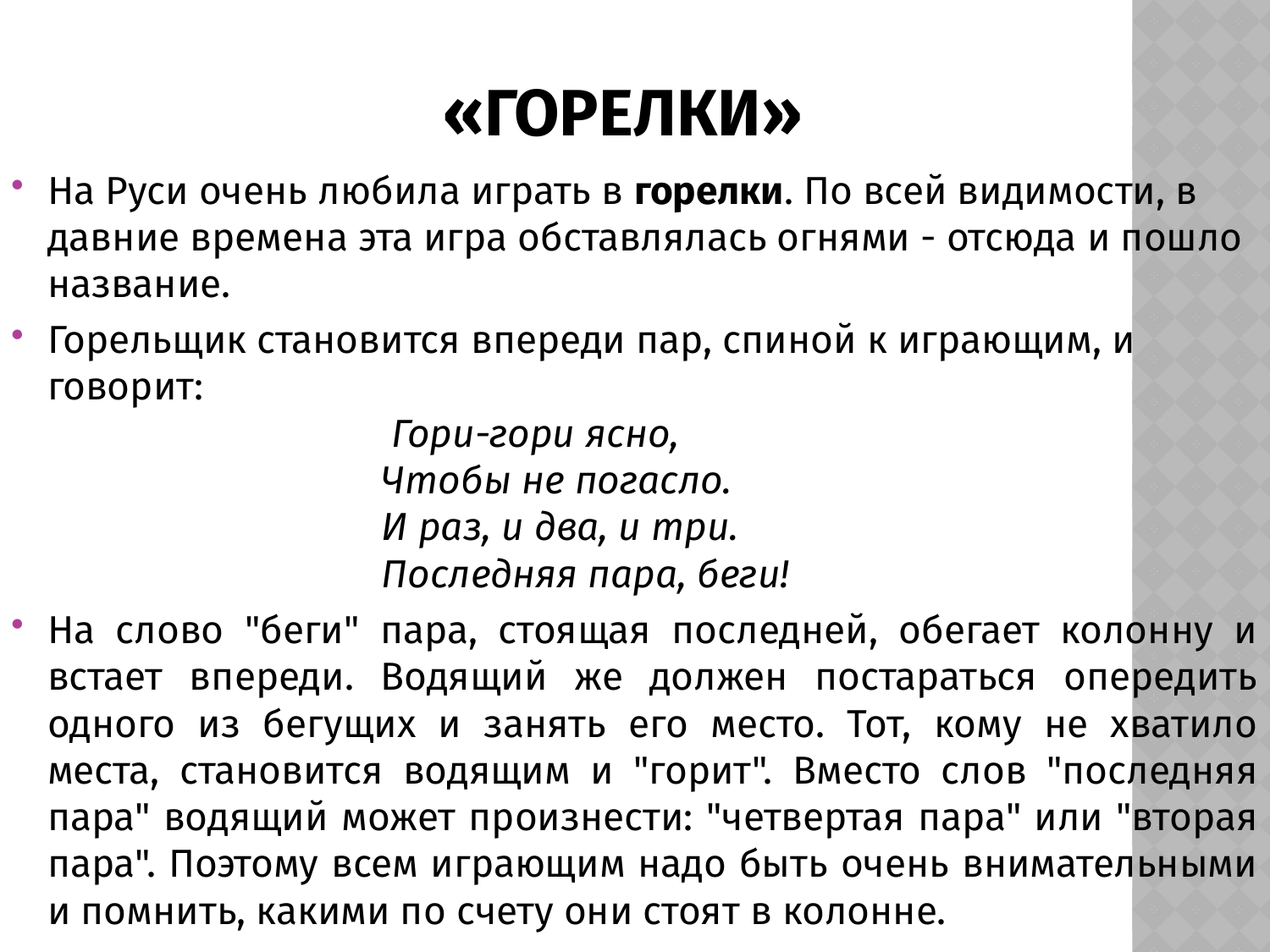

# «Горелки»
На Руси очень любила играть в горелки. По всей видимости, в давние времена эта игра обставлялась огнями - отсюда и пошло название.
Горельщик становится впереди пар, спиной к играющим, и говорит:
                                  Гори-гори ясно,
                                 Чтобы не погасло.
                                 И раз, и два, и три.
                                 Последняя пара, беги!
На слово "беги" пара, стоящая последней, обегает колонну и встает впереди. Водящий же должен постараться опередить одного из бегущих и занять его место. Тот, кому не хватило места, становится водящим и "горит". Вместо слов "последняя пара" водящий может произнести: "четвертая пара" или "вторая пара". Поэтому всем играющим надо быть очень внимательными и помнить, какими по счету они стоят в колонне.